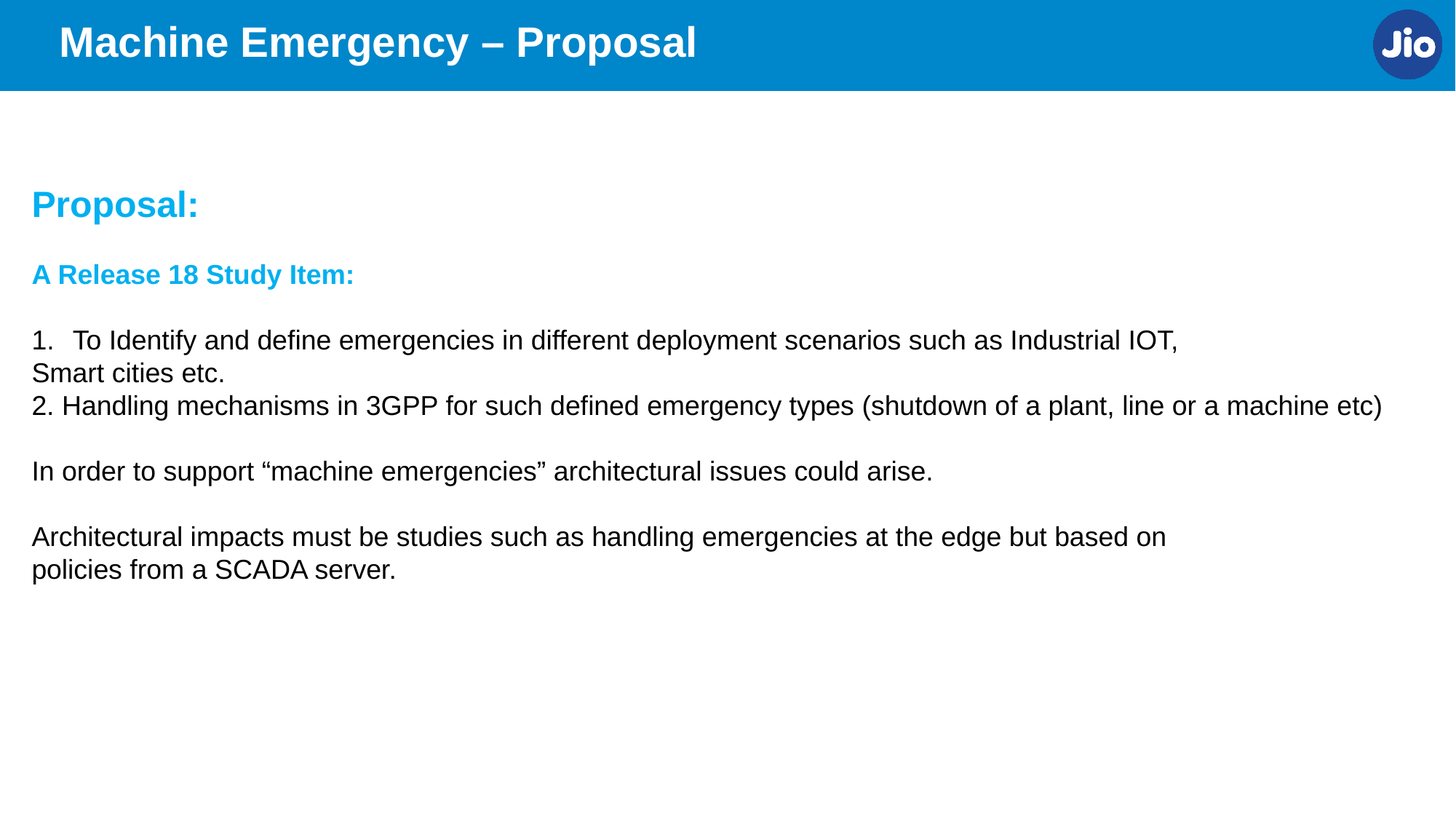

Machine Emergency – Proposal
Proposal:

A Release 18 Study Item:

To Identify and define emergencies in different deployment scenarios such as Industrial IOT,
Smart cities etc.
2. Handling mechanisms in 3GPP for such defined emergency types (shutdown of a plant, line or a machine etc)

In order to support “machine emergencies” architectural issues could arise.

Architectural impacts must be studies such as handling emergencies at the edge but based on
policies from a SCADA server.
(Full 5G NR
long way to go
can be ignored)
(We are here)
(Initial long way to go
can be ignored)